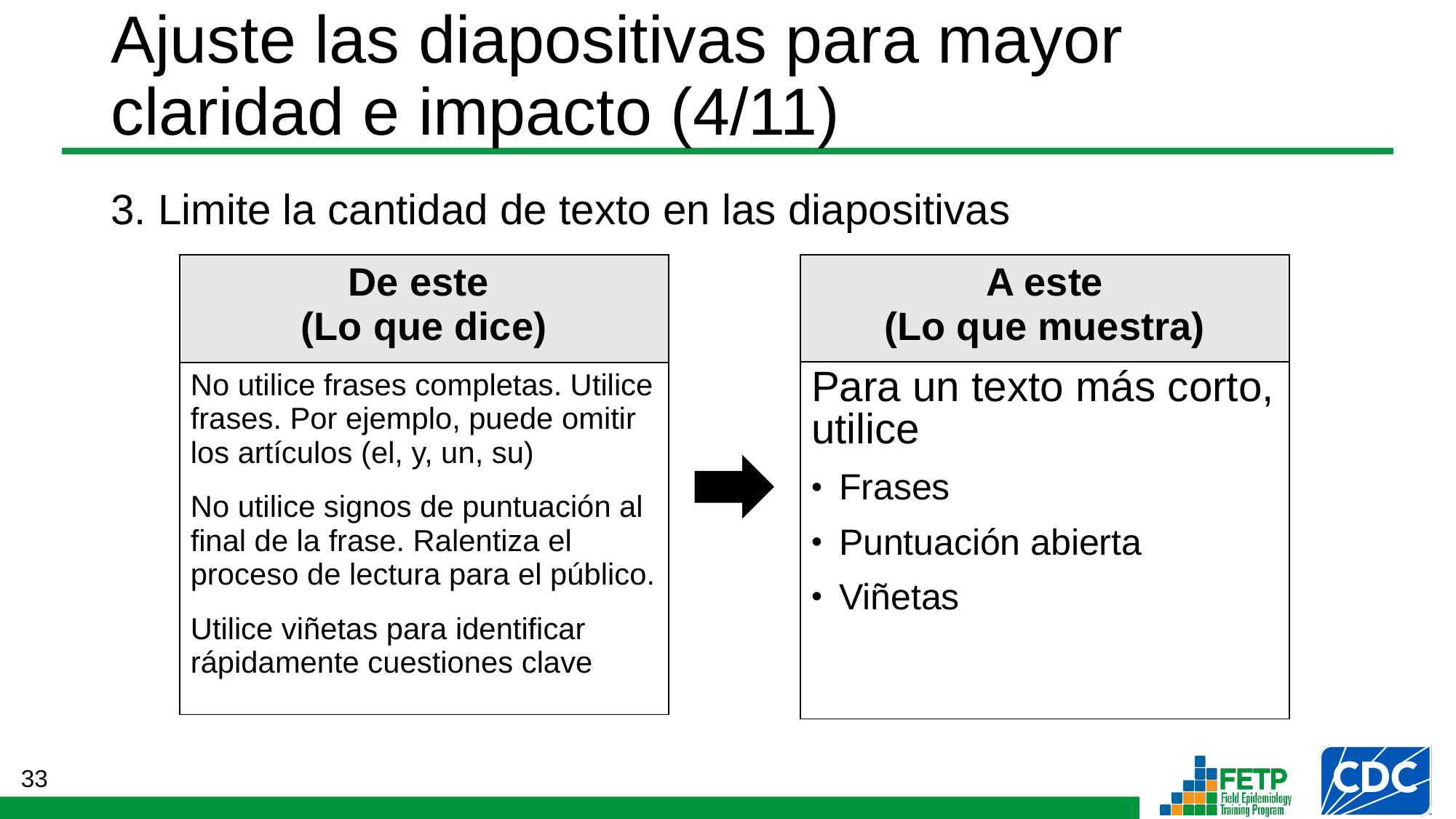

# Ajuste las diapositivas para mayor claridad e impacto (4/11)
3. Limite la cantidad de texto en las diapositivas
| De este (Lo que dice) |
| --- |
| No utilice frases completas. Utilice frases. Por ejemplo, puede omitir los artículos (el, y, un, su) No utilice signos de puntuación al final de la frase. Ralentiza el proceso de lectura para el público. Utilice viñetas para identificar rápidamente cuestiones clave |
| A este (Lo que muestra) |
| --- |
| Para un texto más corto, utilice Frases Puntuación abierta Viñetas |